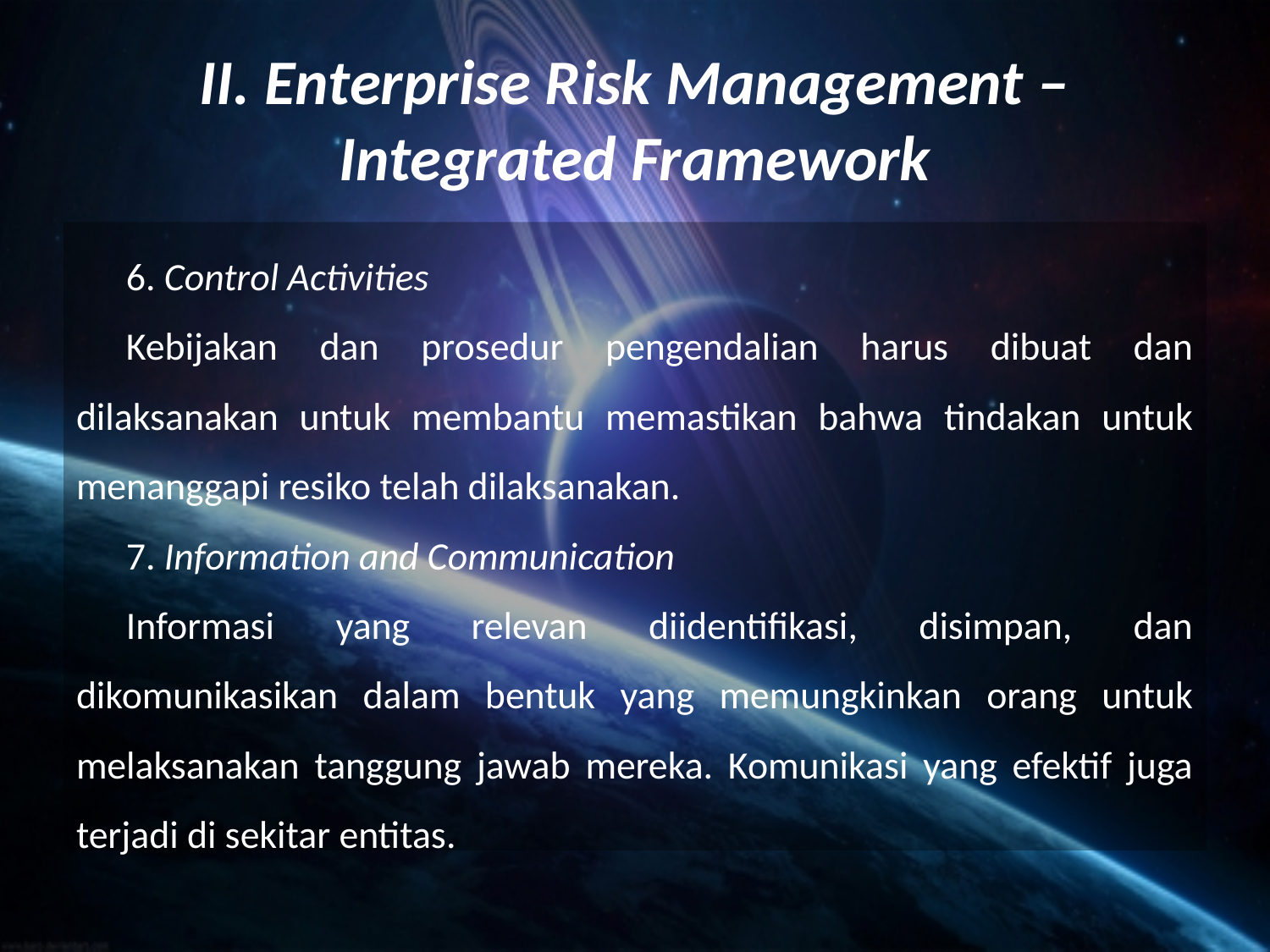

# II. Enterprise Risk Management – Integrated Framework
6. Control Activities
Kebijakan dan prosedur pengendalian harus dibuat dan dilaksanakan untuk membantu memastikan bahwa tindakan untuk menanggapi resiko telah dilaksanakan.
7. Information and Communication
Informasi yang relevan diidentifikasi, disimpan, dan dikomunikasikan dalam bentuk yang memungkinkan orang untuk melaksanakan tanggung jawab mereka. Komunikasi yang efektif juga terjadi di sekitar entitas.